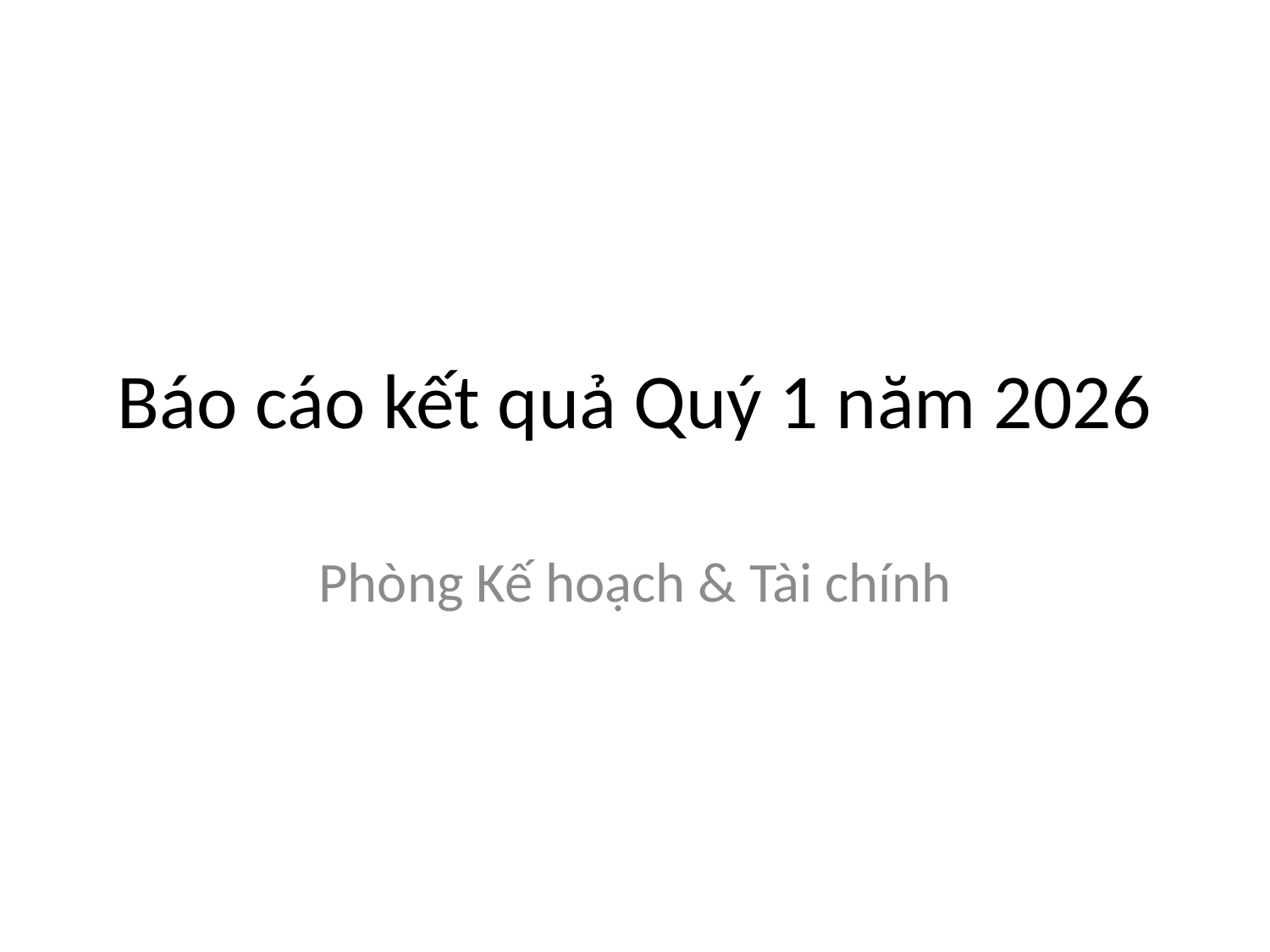

# Báo cáo kết quả Quý 1 năm 2026
Phòng Kế hoạch & Tài chính